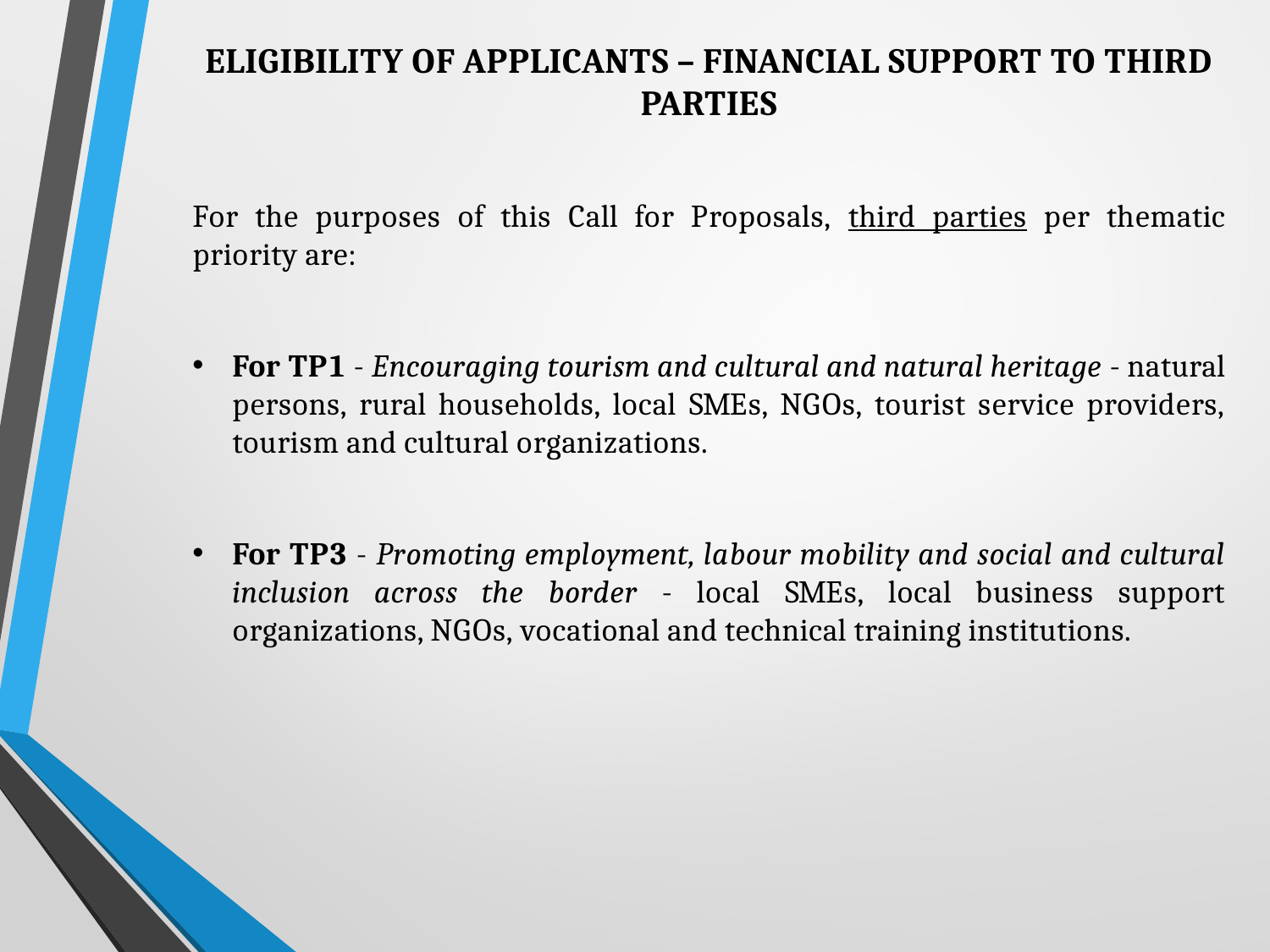

ELIGIBILITY OF APPLICANTS – FINANCIAL SUPPORT TO THIRD PARTIES

For the purposes of this Call for Proposals, third parties per thematic priority are:

For TP1 - Encouraging tourism and cultural and natural heritage - natural persons, rural households, local SMEs, NGOs, tourist service providers, tourism and cultural organizations.

For TP3 - Promoting employment, labour mobility and social and cultural inclusion across the border - local SMEs, local business support organizations, NGOs, vocational and technical training institutions.